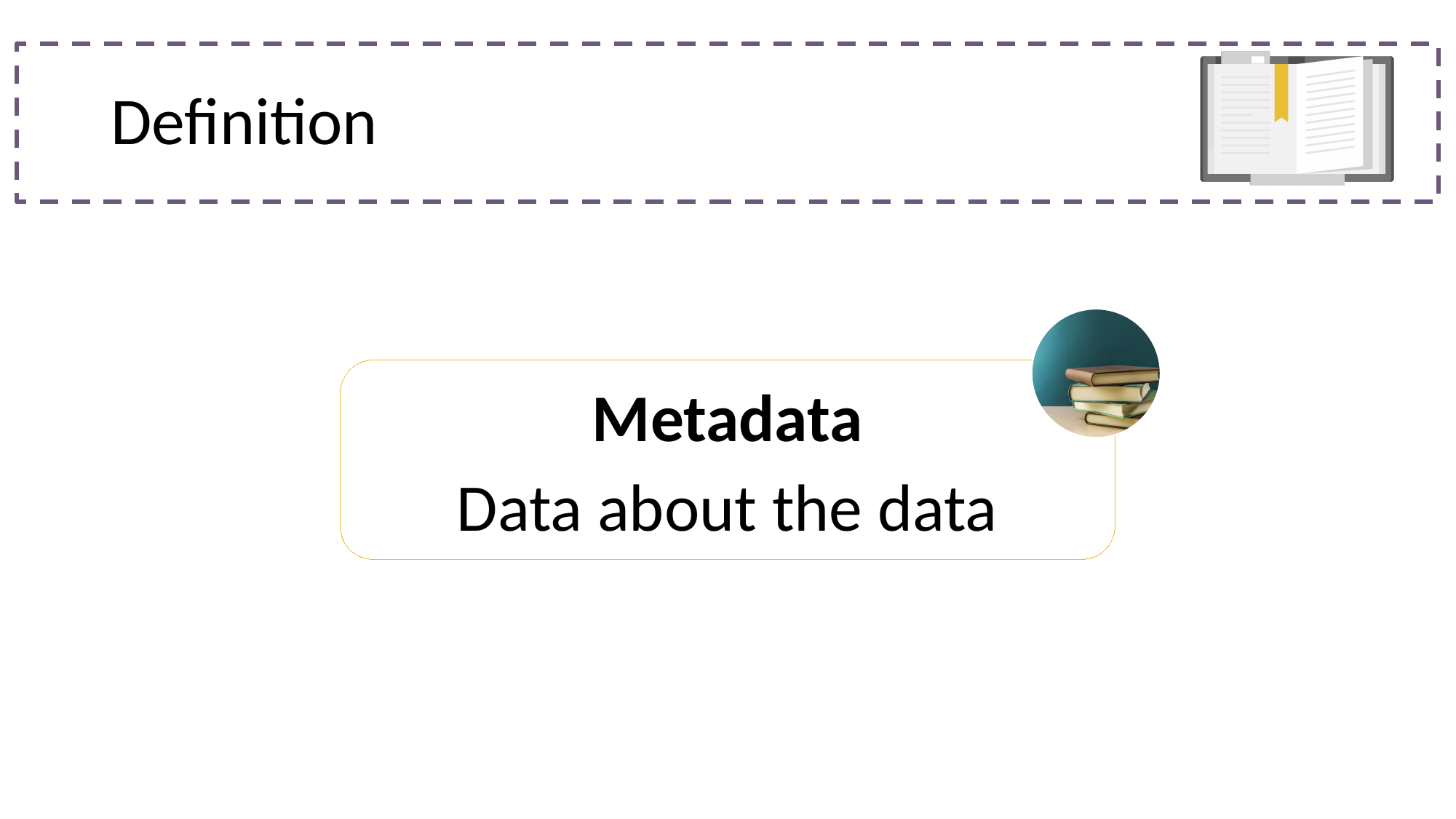

# Definition

Metadata
Data about the data